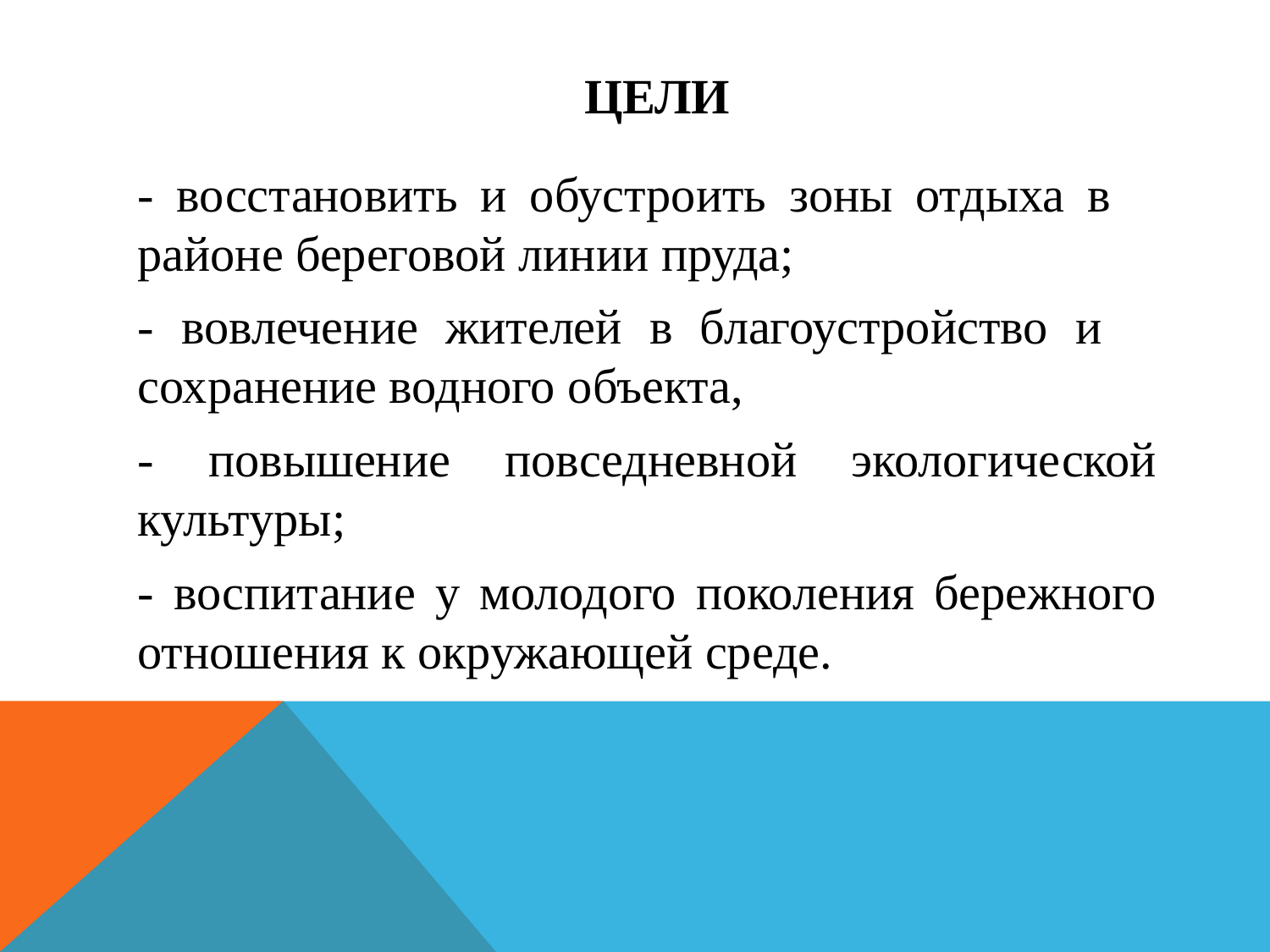

# Цели
- восстановить и обустроить зоны отдыха в   районе береговой линии пруда;
- вовлечение жителей в благоустройство и   сохранение водного объекта,
- повышение повседневной экологической культуры;
- воспитание у молодого поколения бережного отношения к окружающей среде.